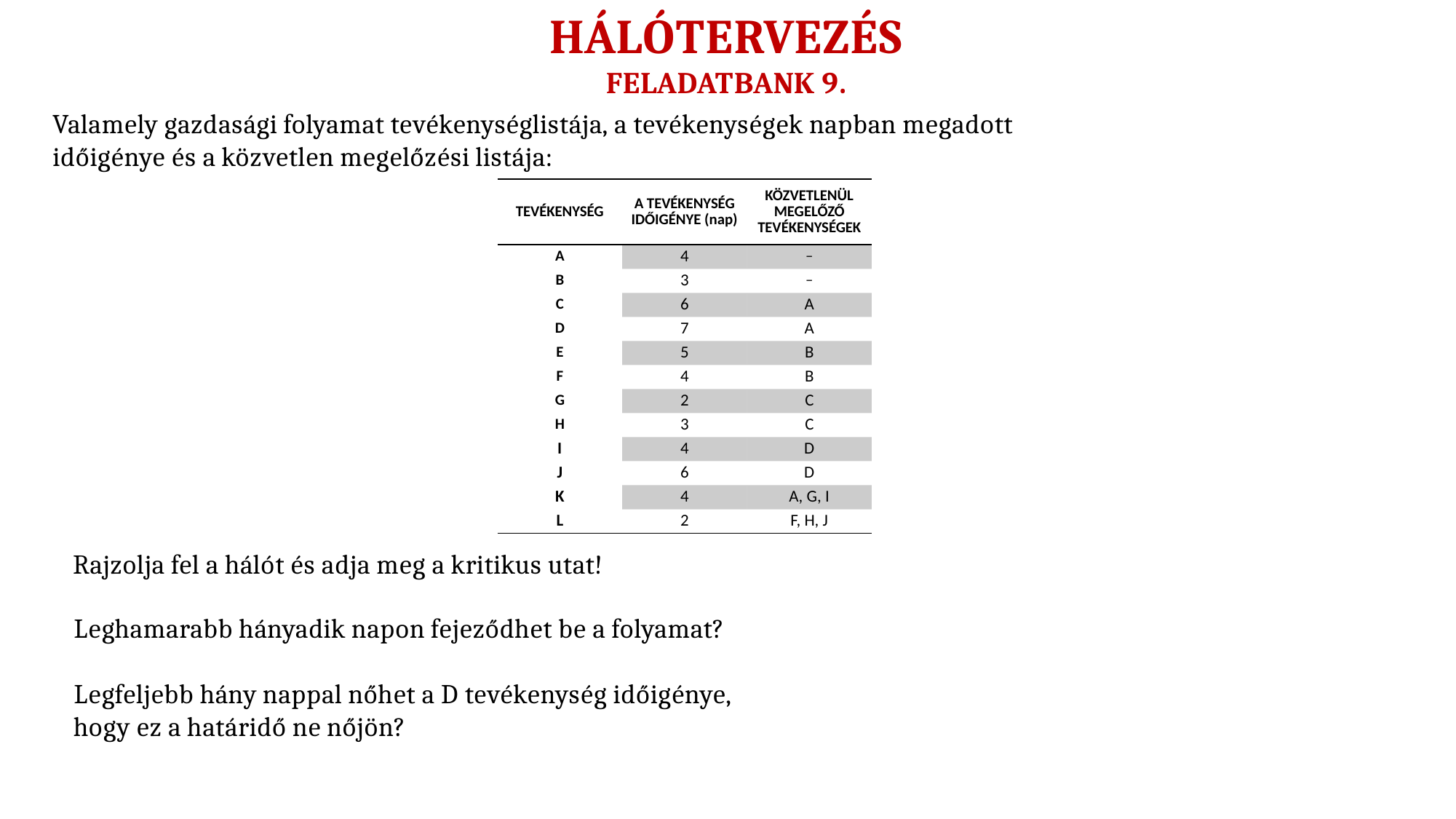

HÁLÓTERVEZÉS
FELADATBANK 9.
Valamely gazdasági folyamat tevékenységlistája, a tevékenységek napban megadott időigénye és a közvetlen megelőzési listája:
| TEVÉKENYSÉG | A TEVÉKENYSÉG IDŐIGÉNYE (nap) | KÖZVETLENÜL MEGELŐZŐ TEVÉKENYSÉGEK |
| --- | --- | --- |
| A | 4 | – |
| B | 3 | – |
| C | 6 | A |
| D | 7 | A |
| E | 5 | B |
| F | 4 | B |
| G | 2 | C |
| H | 3 | C |
| I | 4 | D |
| J | 6 | D |
| K | 4 | A, G, I |
| L | 2 | F, H, J |
Rajzolja fel a hálót és adja meg a kritikus utat!
Leghamarabb hányadik napon fejeződhet be a folyamat?

Legfeljebb hány nappal nőhet a D tevékenység időigénye,
hogy ez a határidő ne nőjön?